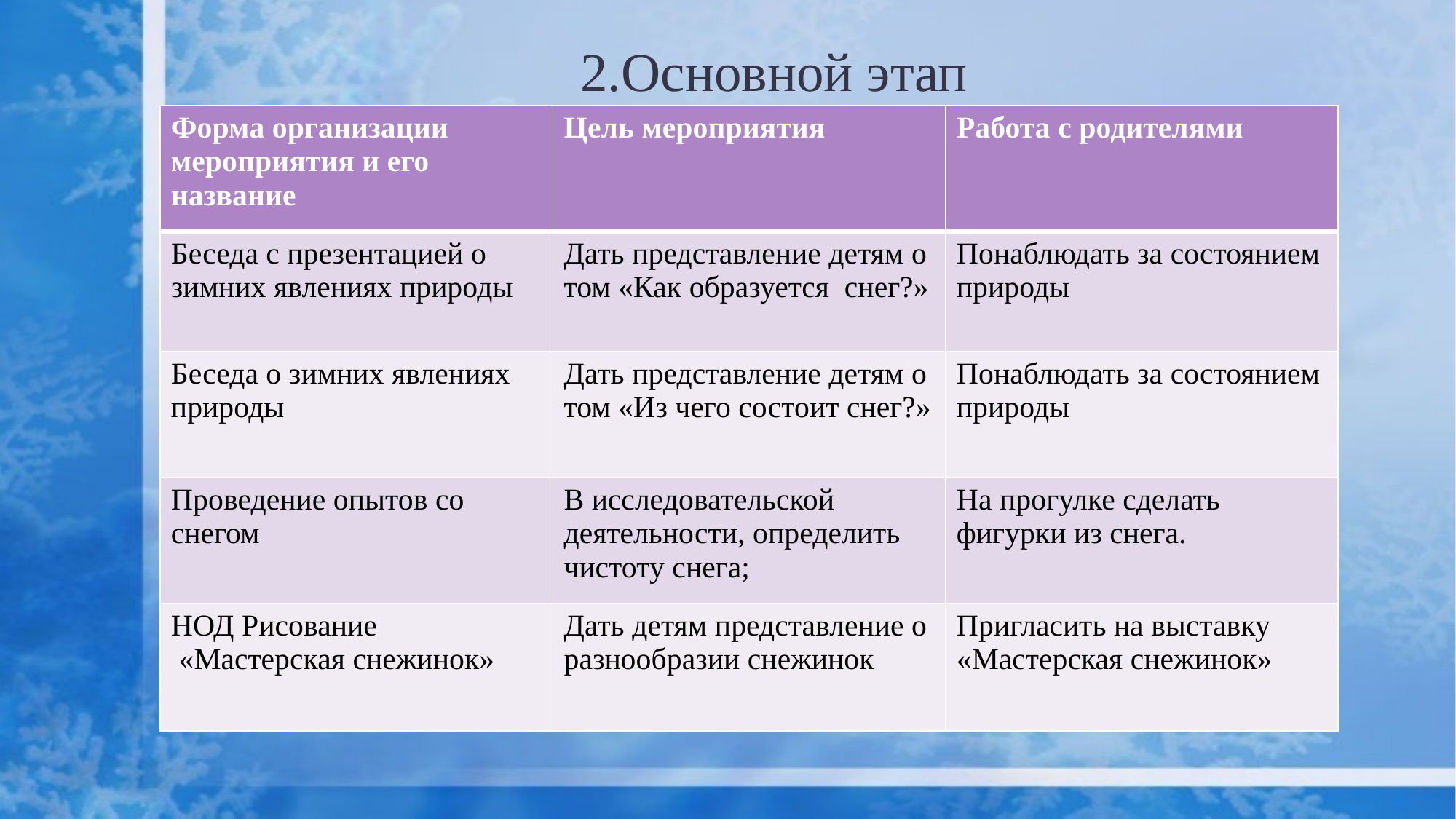

# 2.Основной этап
| Форма организации мероприятия и его название | Цель мероприятия | Работа с родителями |
| --- | --- | --- |
| Беседа с презентацией о зимних явлениях природы | Дать представление детям о том «Как образуется снег?» | Понаблюдать за состоянием природы |
| Беседа о зимних явлениях природы | Дать представление детям о том «Из чего состоит снег?» | Понаблюдать за состоянием природы |
| Проведение опытов со снегом | В исследовательской деятельности, определить чистоту снега; | На прогулке сделать фигурки из снега. |
| НОД Рисование «Мастерская снежинок» | Дать детям представление о разнообразии снежинок | Пригласить на выставку «Мастерская снежинок» |